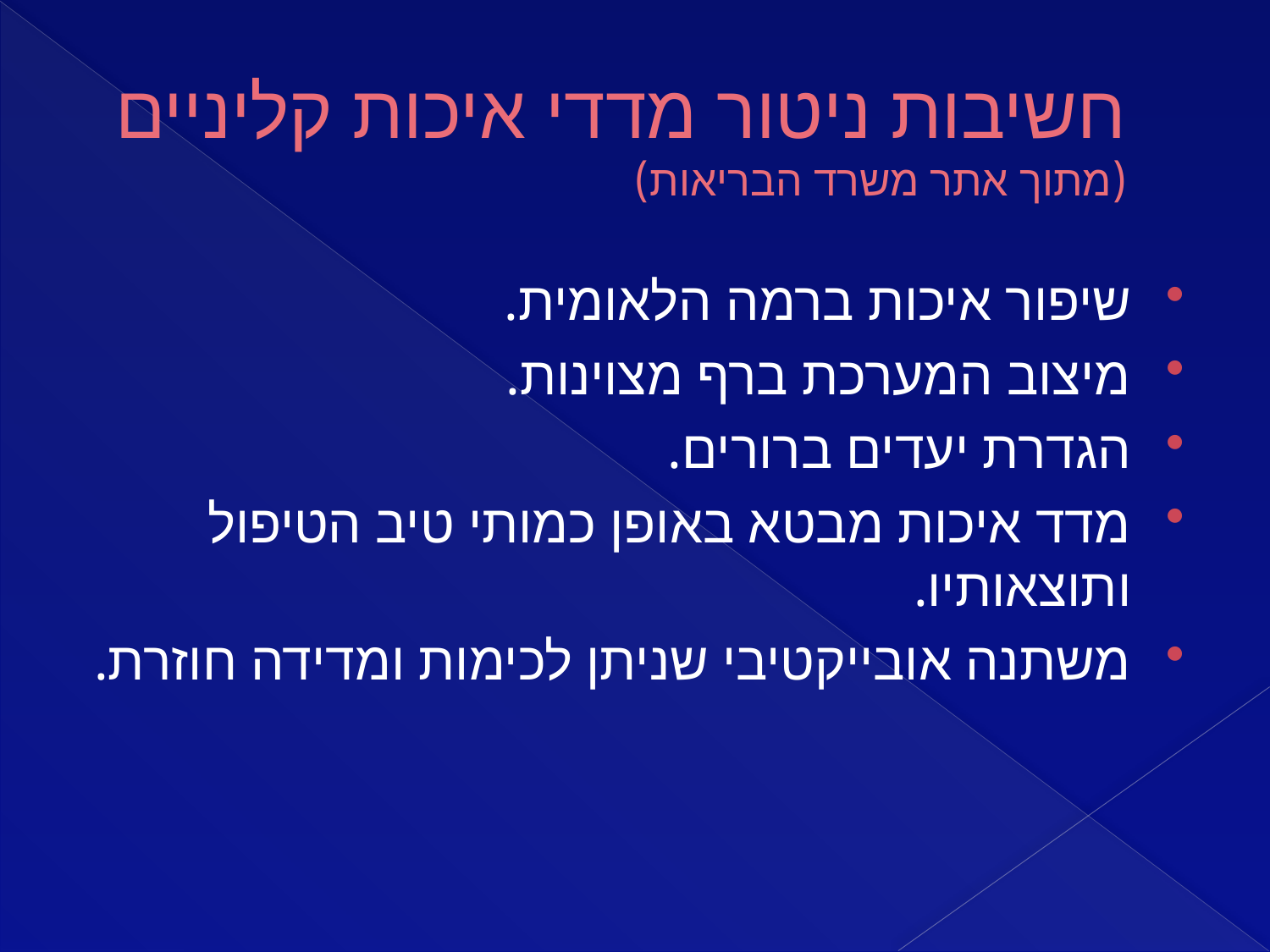

# חשיבות ניטור מדדי איכות קליניים (מתוך אתר משרד הבריאות)
שיפור איכות ברמה הלאומית.
מיצוב המערכת ברף מצוינות.
הגדרת יעדים ברורים.
מדד איכות מבטא באופן כמותי טיב הטיפול ותוצאותיו.
משתנה אובייקטיבי שניתן לכימות ומדידה חוזרת.